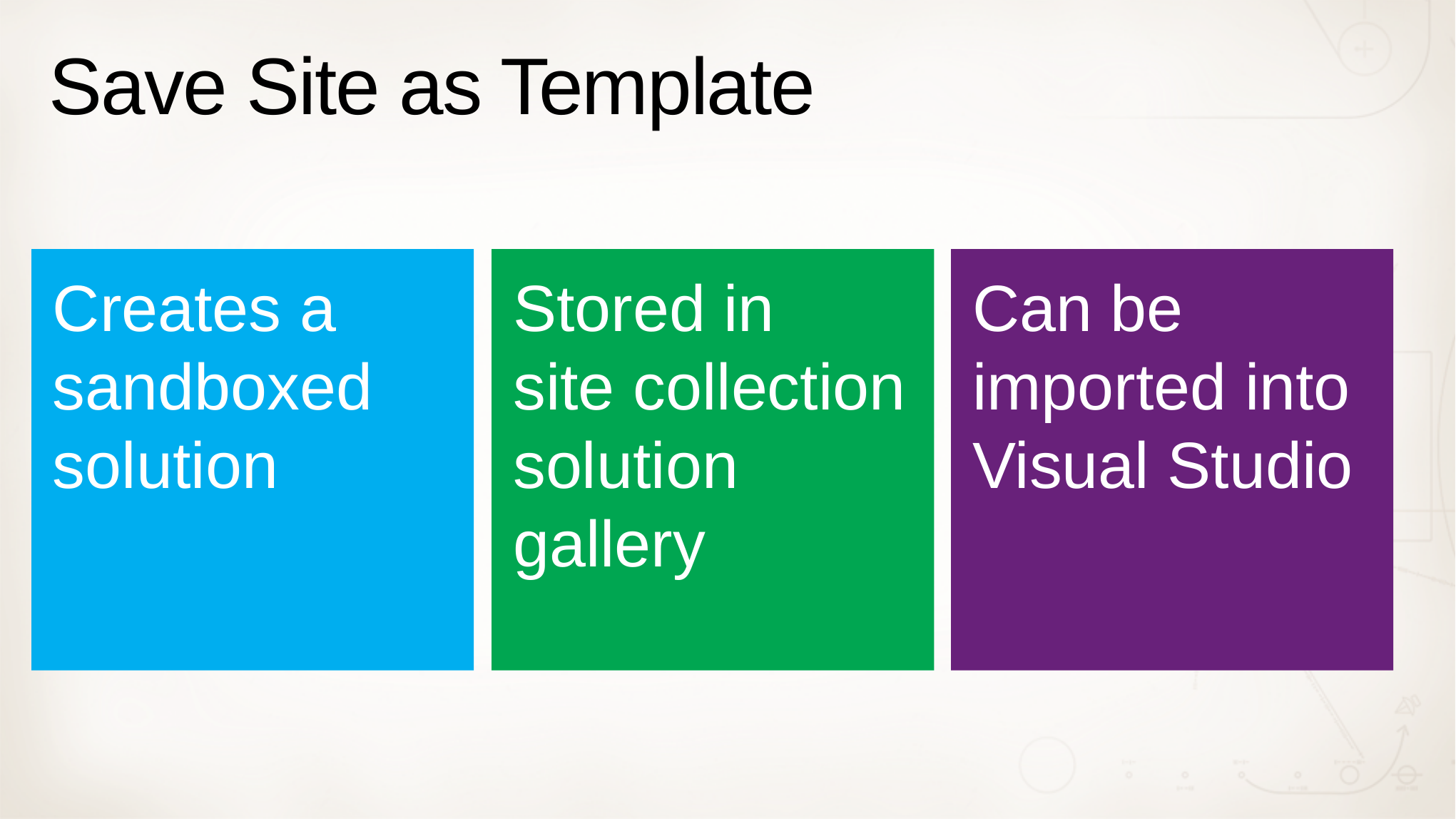

# Save Site as Template
Creates a sandboxed solution
Stored in
site collection solution gallery
Can be imported into Visual Studio